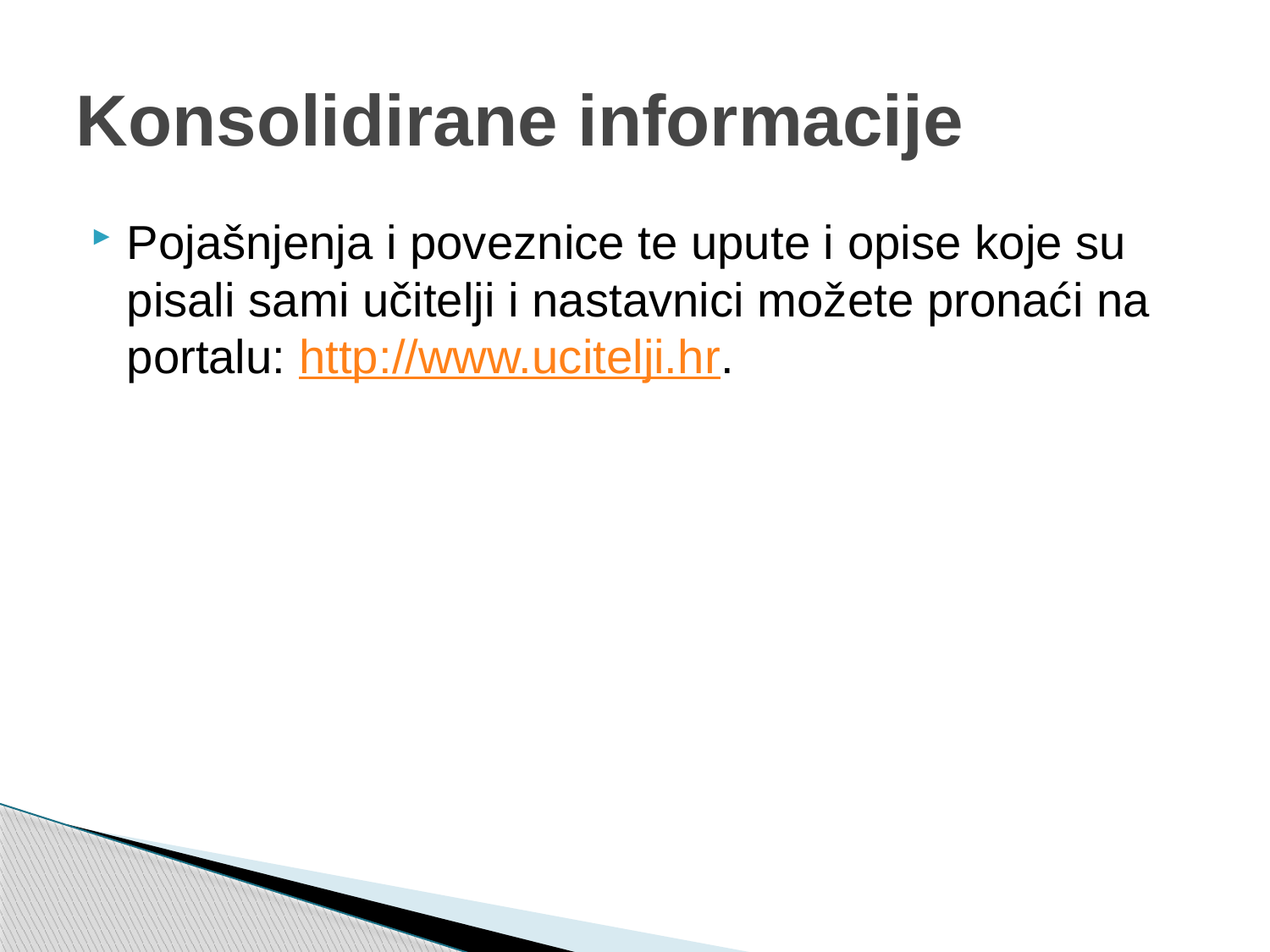

# Konsolidirane informacije
Pojašnjenja i poveznice te upute i opise koje su pisali sami učitelji i nastavnici možete pronaći na portalu: http://www.ucitelji.hr.